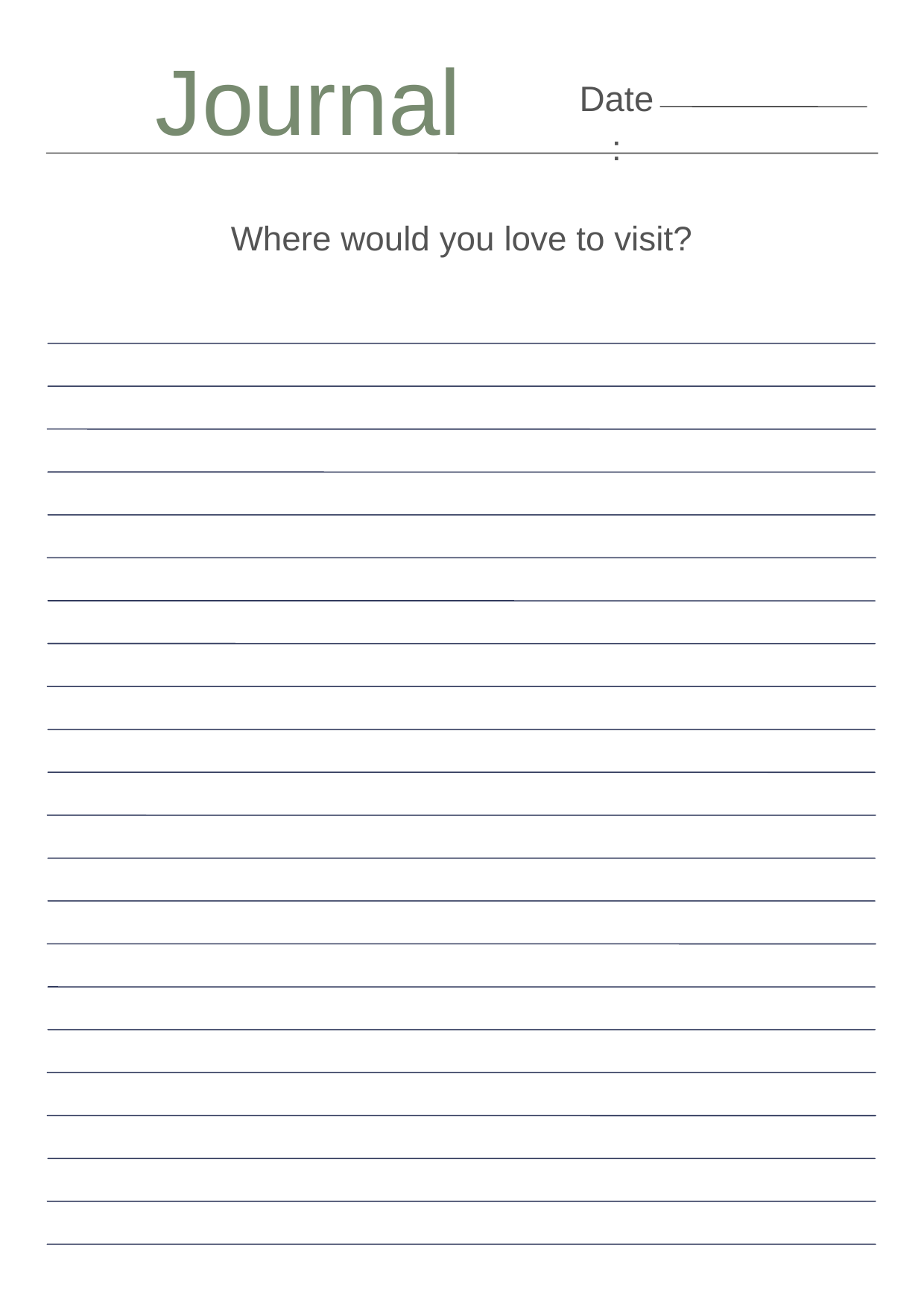

Journal
Date:

Where would you love to visit?